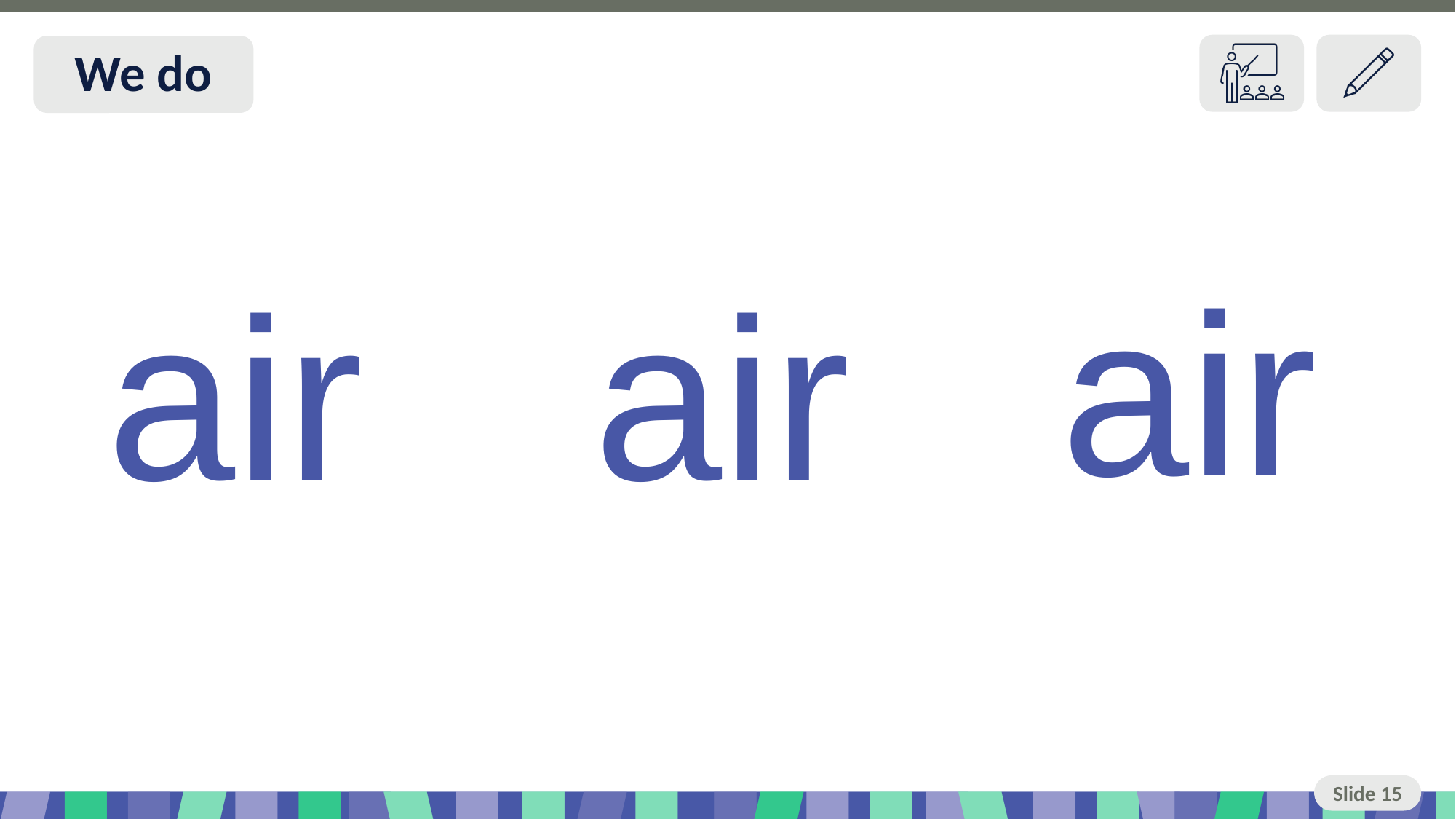

Slide 15 We do
 air
air
 air